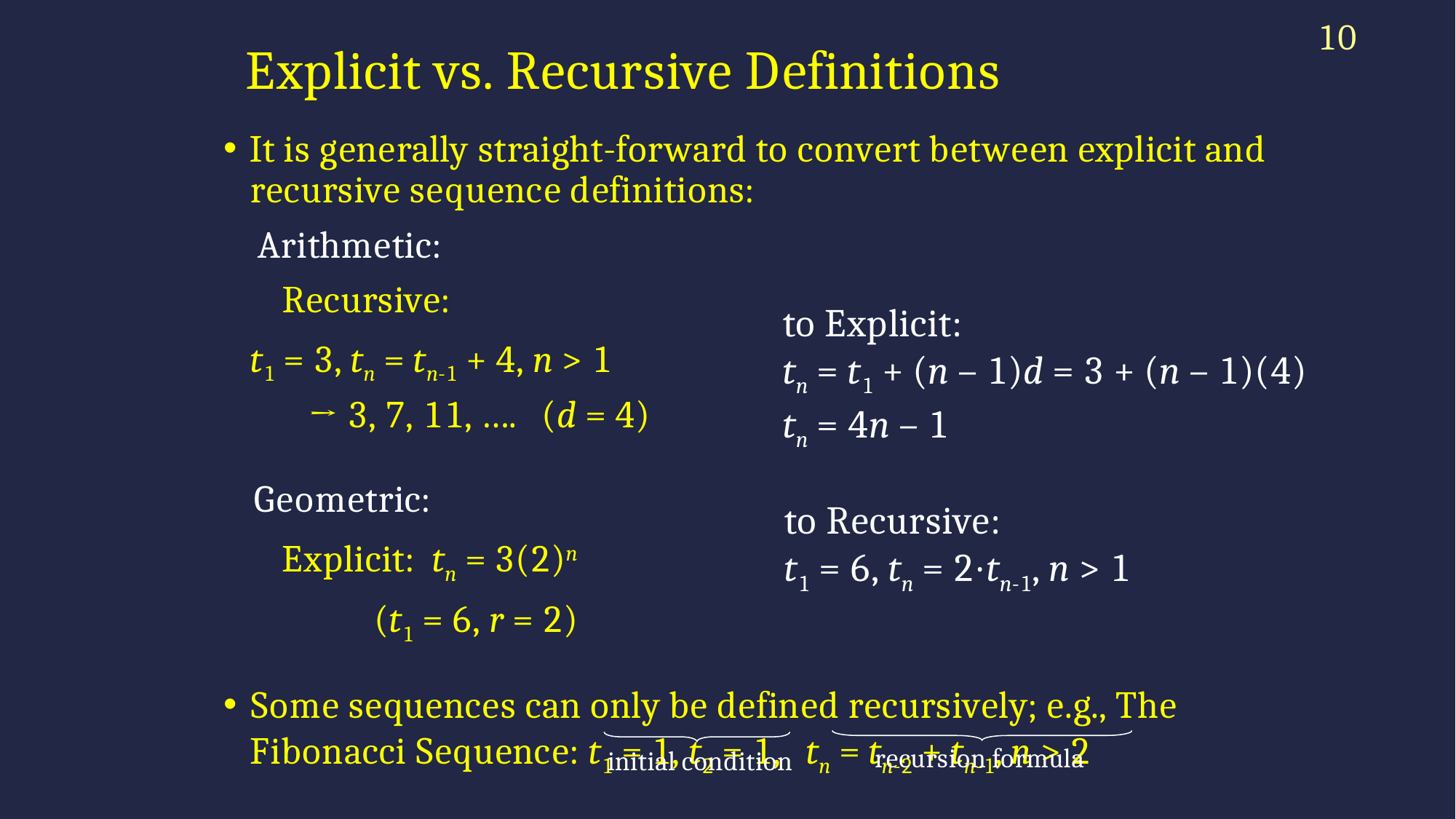

10
# Explicit vs. Recursive Definitions
It is generally straight-forward to convert between explicit and recursive sequence definitions:
    Arithmetic:
       Recursive:
		t1 = 3, tn = tn-1 + 4, n > 1
	       → 3, 7, 11, ….   (d = 4)

    Geometric:
       Explicit:  tn = 3(2)n
                  (t1 = 6, r = 2)

Some sequences can only be defined recursively; e.g., The Fibonacci Sequence: t1 = 1, t2 = 1,   tn = tn-2 + tn-1, n > 2
to Explicit:
tn = t1 + (n – 1)d = 3 + (n – 1)(4)
tn = 4n – 1
to Recursive:
t1 = 6, tn = 2·tn-1, n > 1

recursion formula

initial condition